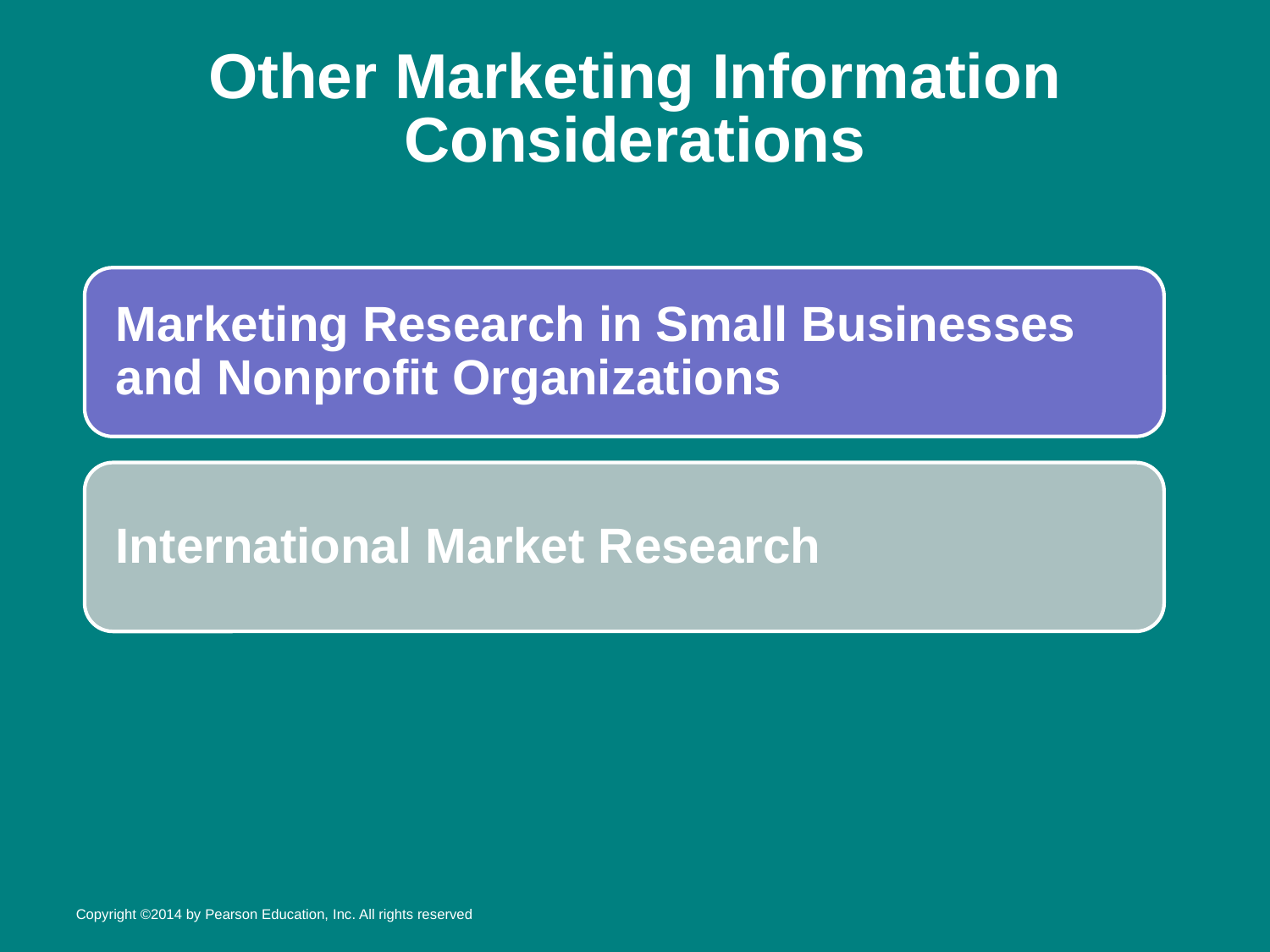

# Other Marketing Information Considerations
Marketing Research in Small Businesses and Nonprofit Organizations
International Market Research
Copyright ©2014 by Pearson Education, Inc. All rights reserved